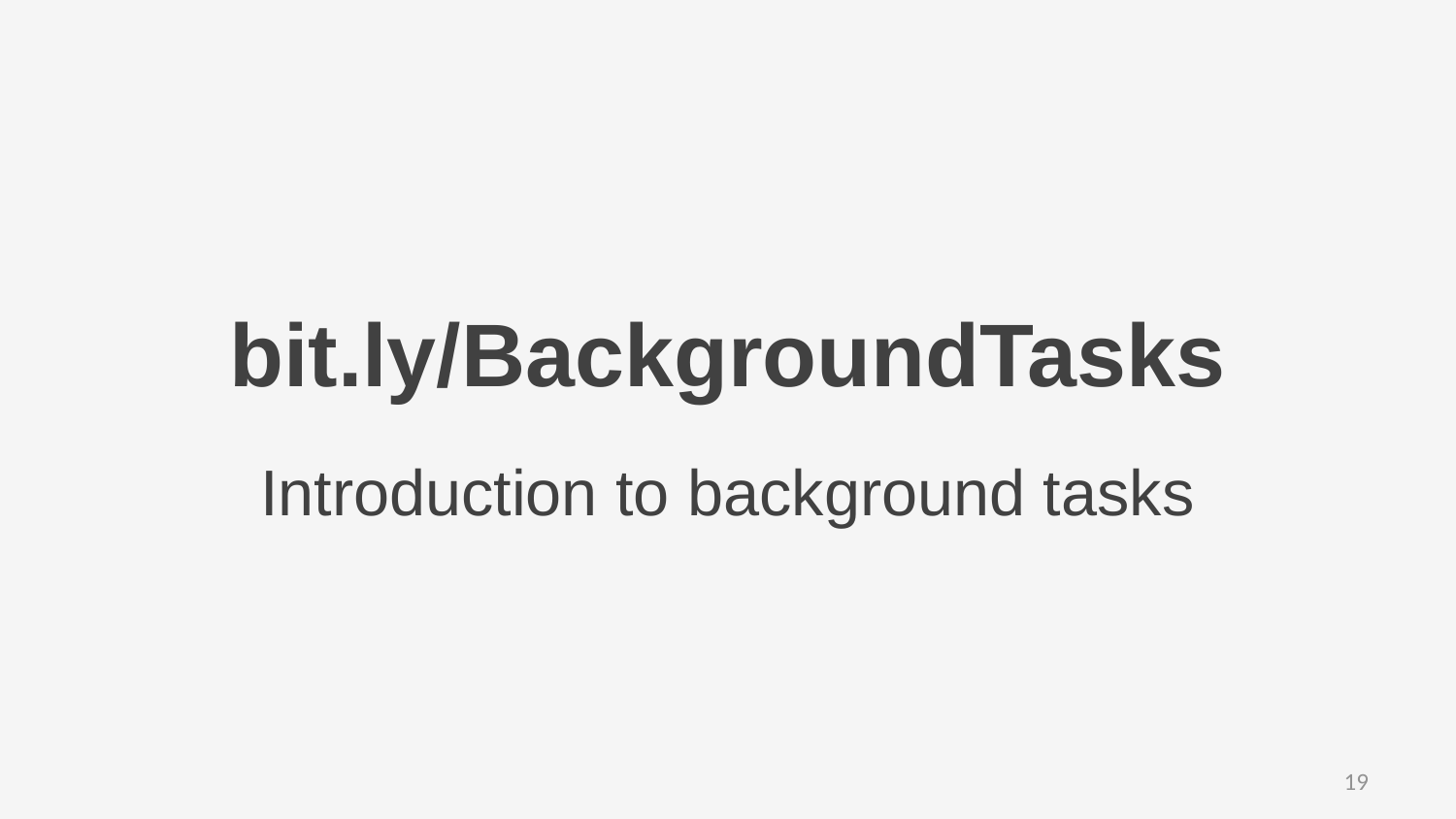

# bit.ly/BackgroundTasks
Introduction to background tasks
19